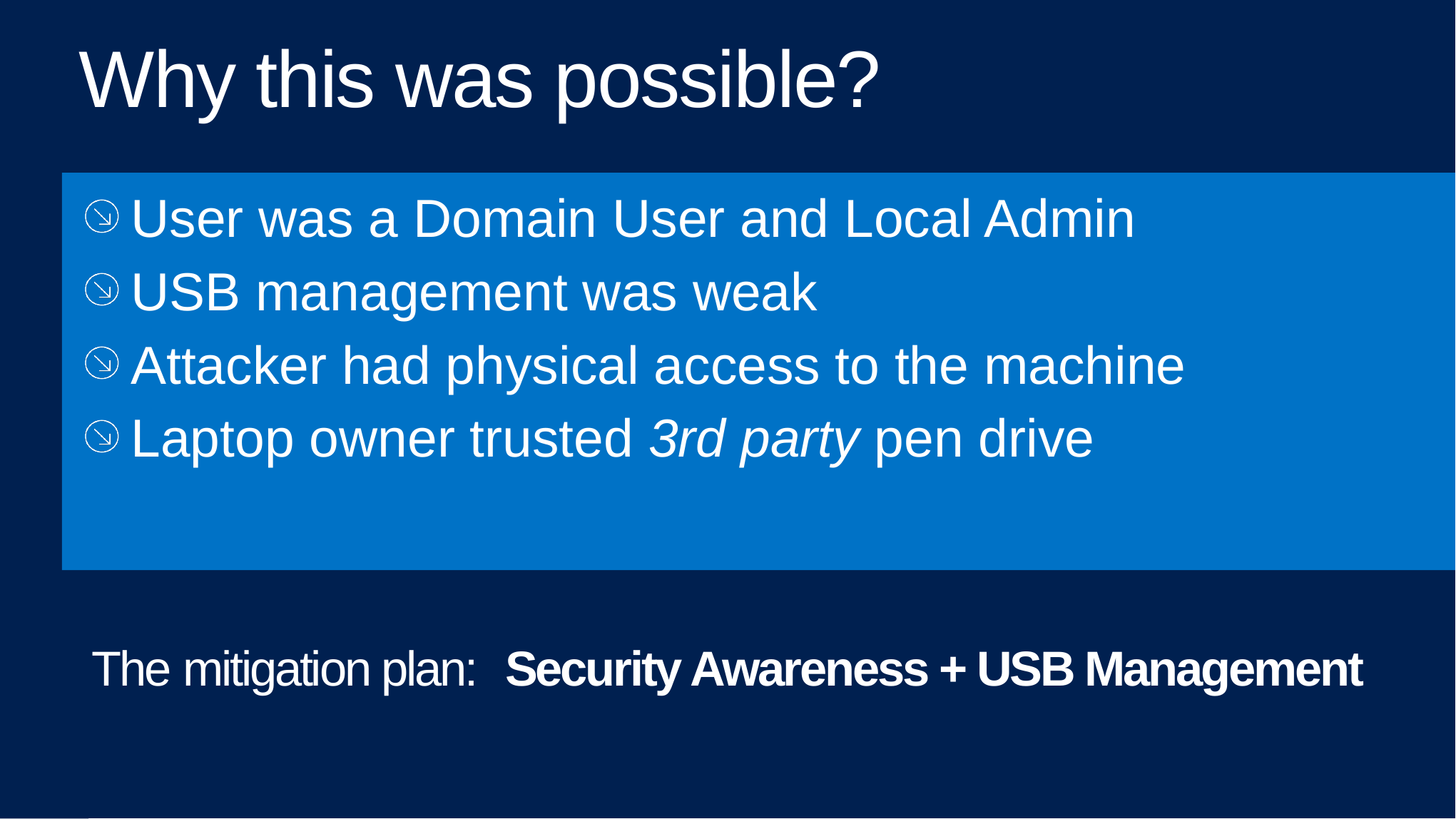

# Why this was possible?

User was a Domain User and Local Admin
USB management was weak
Attacker had physical access to the machine
Laptop owner trusted 3rd party pen drive

The mitigation plan:  Security Awareness + USB Management